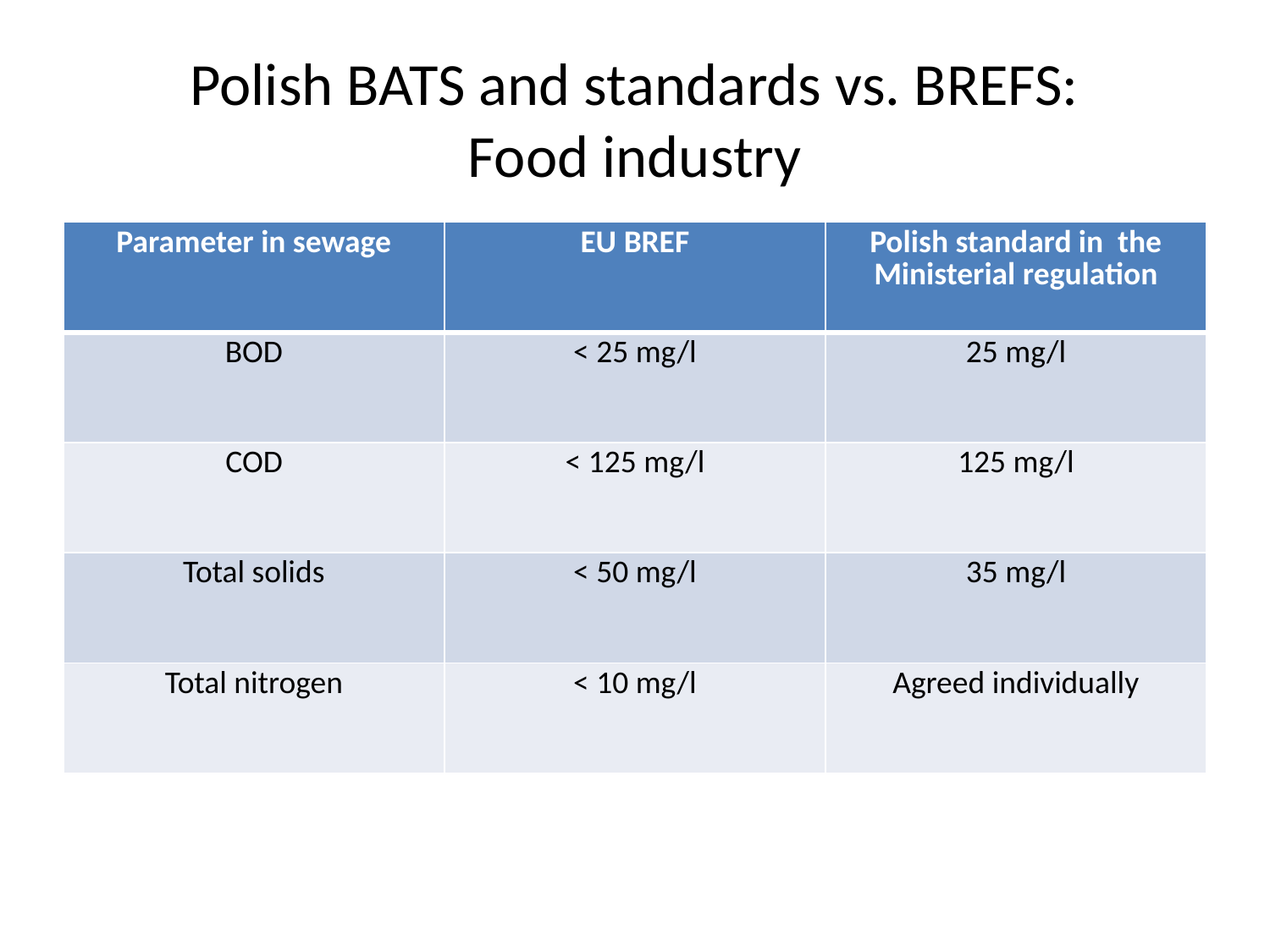

# Polish BATS and standards vs. BREFS: Food industry
| Parameter in sewage | EU BREF | Polish standard in the Ministerial regulation |
| --- | --- | --- |
| BOD | < 25 mg/l | 25 mg/l |
| COD | < 125 mg/l | 125 mg/l |
| Total solids | < 50 mg/l | 35 mg/l |
| Total nitrogen | < 10 mg/l | Agreed individually |